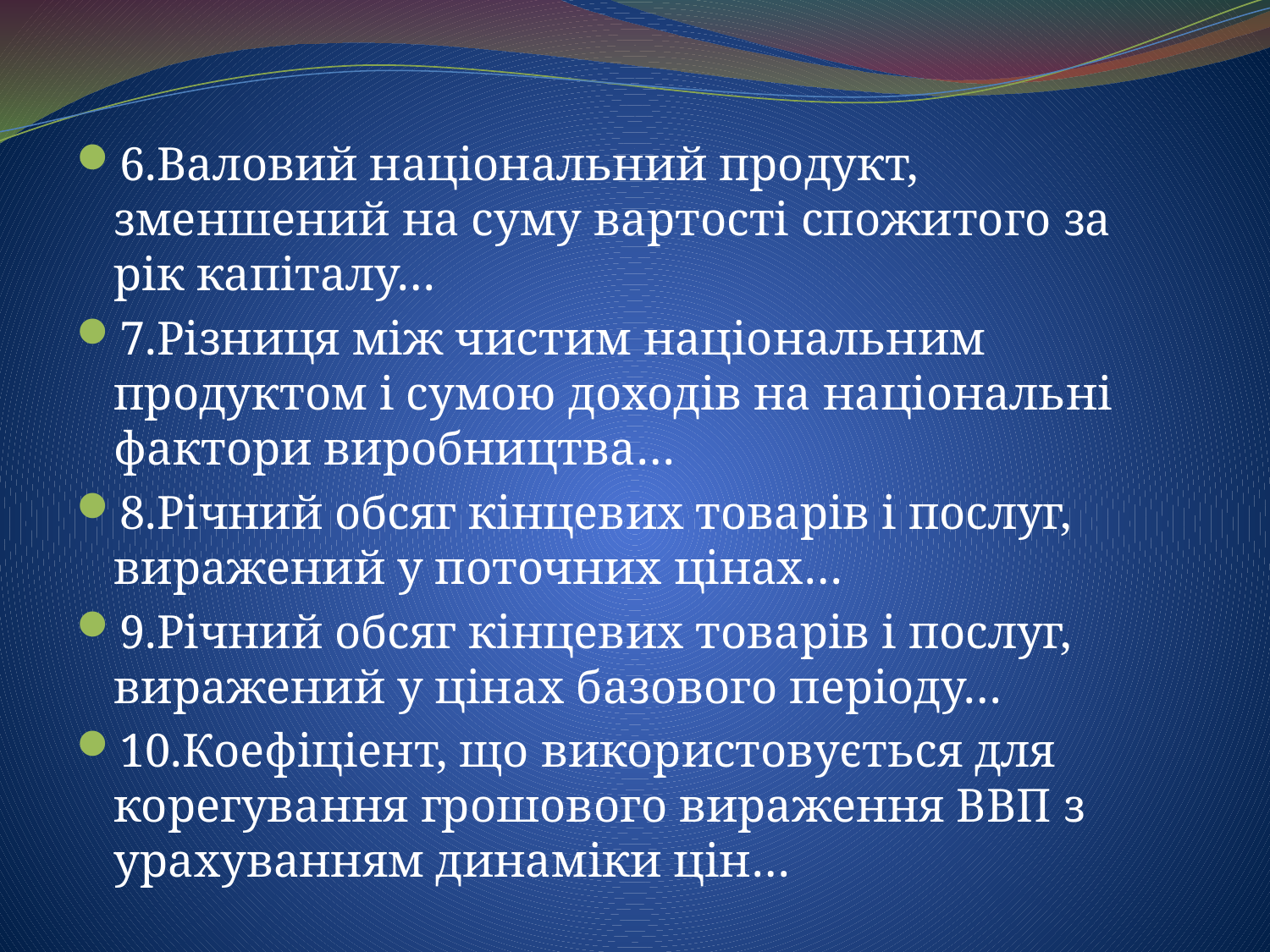

6.Валовий національний продукт, зменшений на суму вартості спожитого за рік капіталу…
7.Різниця між чистим національним продуктом і сумою доходів на національні фактори виробництва…
8.Річний обсяг кінцевих товарів і послуг, виражений у поточних цінах…
9.Річний обсяг кінцевих товарів і послуг, виражений у цінах базового періоду…
10.Коефіціент, що використовується для корегування грошового вираження ВВП з урахуванням динаміки цін…